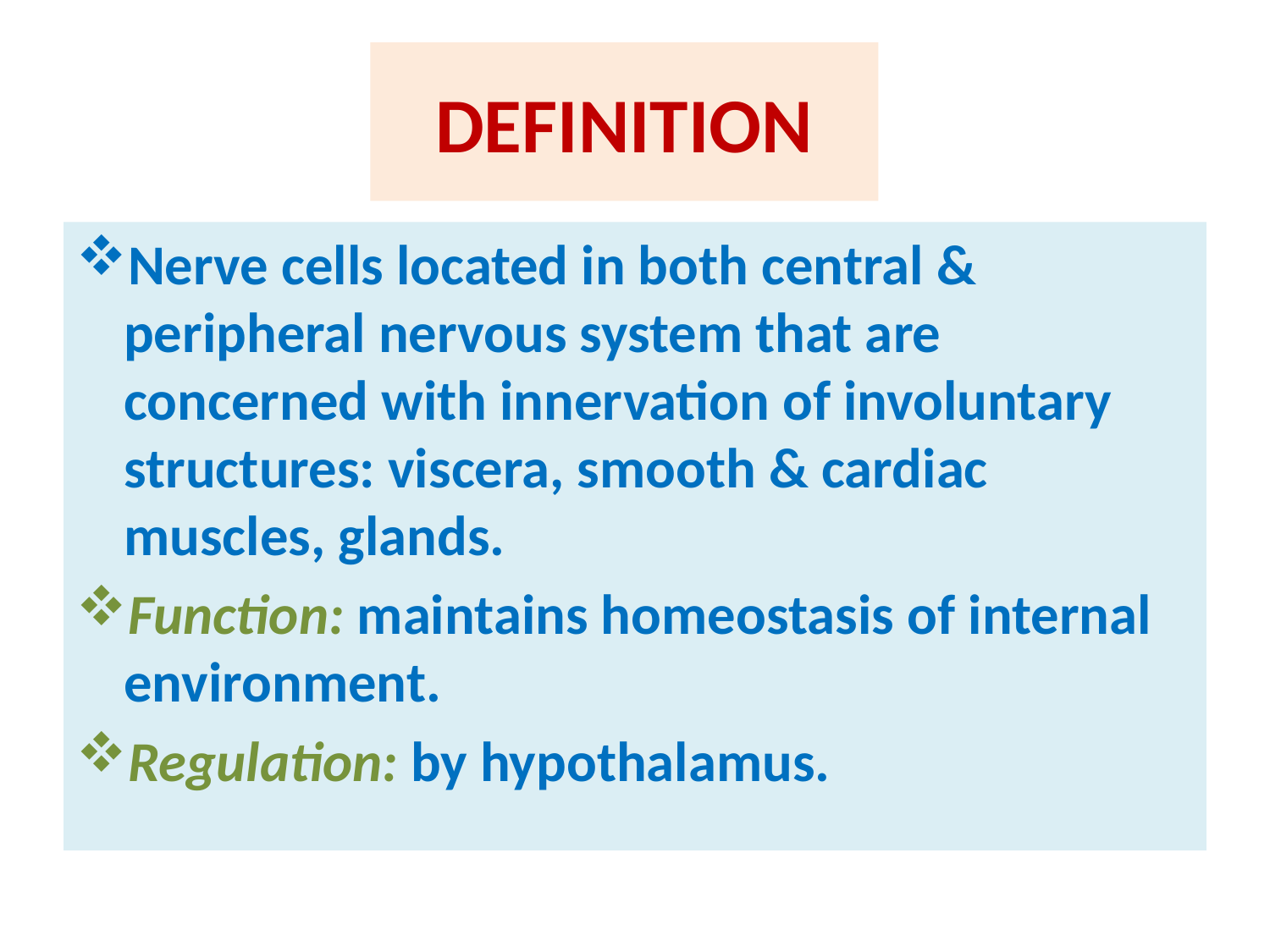

# DEFINITION
Nerve cells located in both central & peripheral nervous system that are concerned with innervation of involuntary structures: viscera, smooth & cardiac muscles, glands.
Function: maintains homeostasis of internal environment.
Regulation: by hypothalamus.